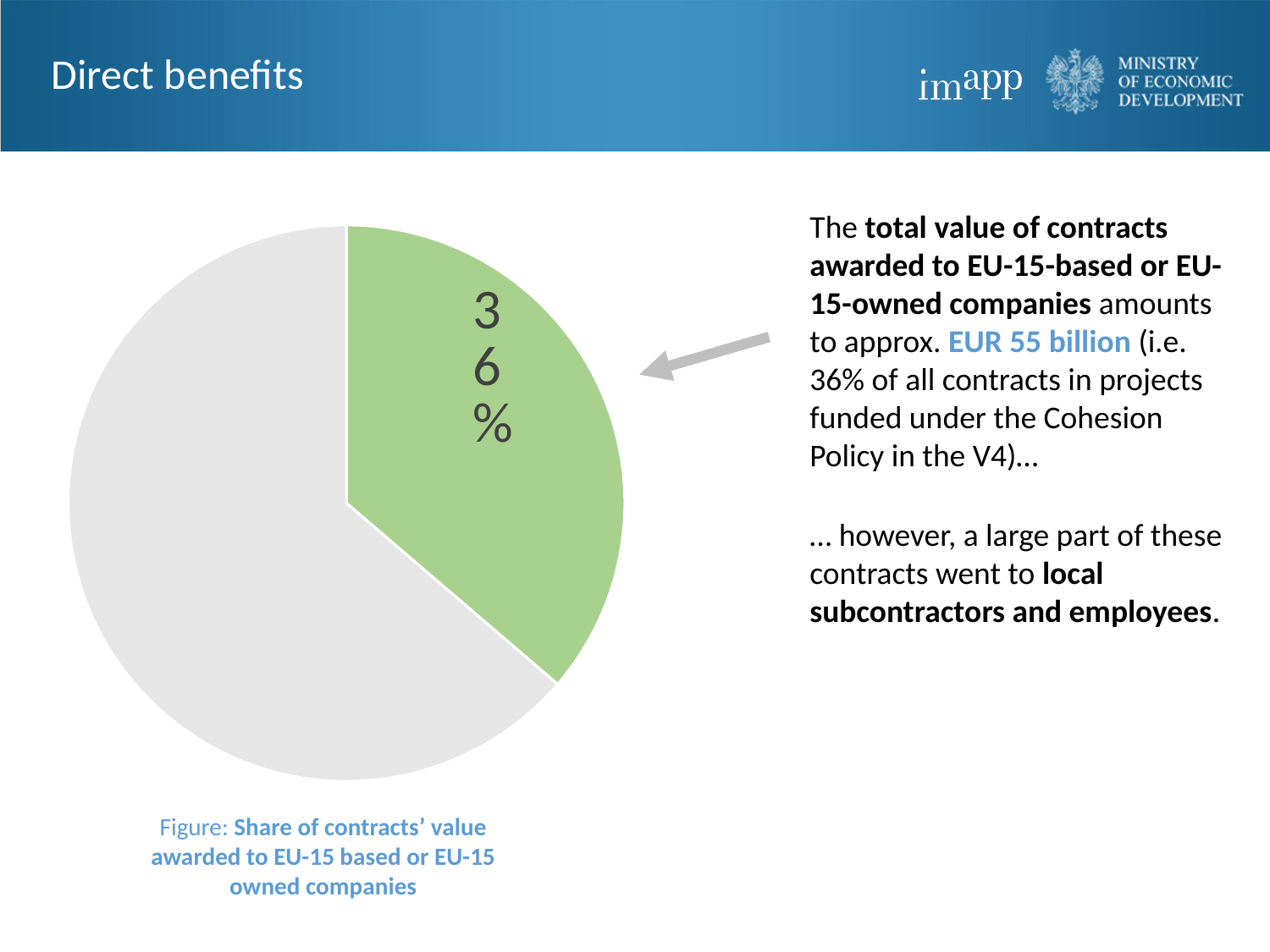

# Direct benefits
The total value of contracts awarded to EU-15-based or EU-15-owned companies amounts to approx. EUR 55 billion (i.e. 36% of all contracts in projects funded under the Cohesion Policy in the V4)…

### Chart

| Category | wynagrodzenia |
|---|---|
| wynagrodzenia UE-15 | 0.36284150766027456 |
| stuff | 0.6371584923397254 |
… however, a large part of these contracts went to local subcontractors and employees.
Figure: Share of contracts’ value awarded to EU-15 based or EU-15 owned companies